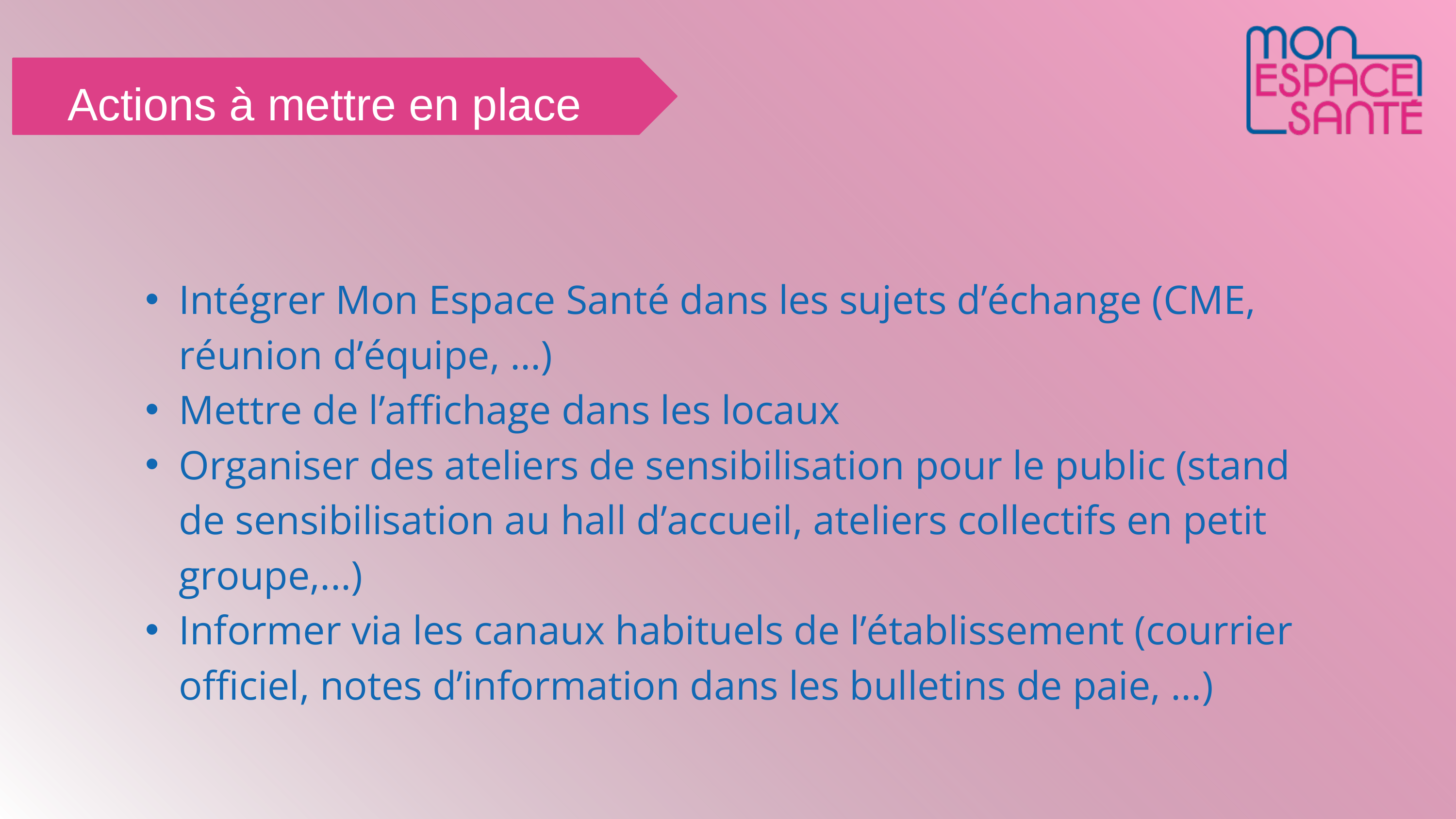

Actions à mettre en place
Intégrer Mon Espace Santé dans les sujets d’échange (CME, réunion d’équipe, ...)
Mettre de l’affichage dans les locaux
Organiser des ateliers de sensibilisation pour le public (stand de sensibilisation au hall d’accueil, ateliers collectifs en petit groupe,...)
Informer via les canaux habituels de l’établissement (courrier officiel, notes d’information dans les bulletins de paie, ...)